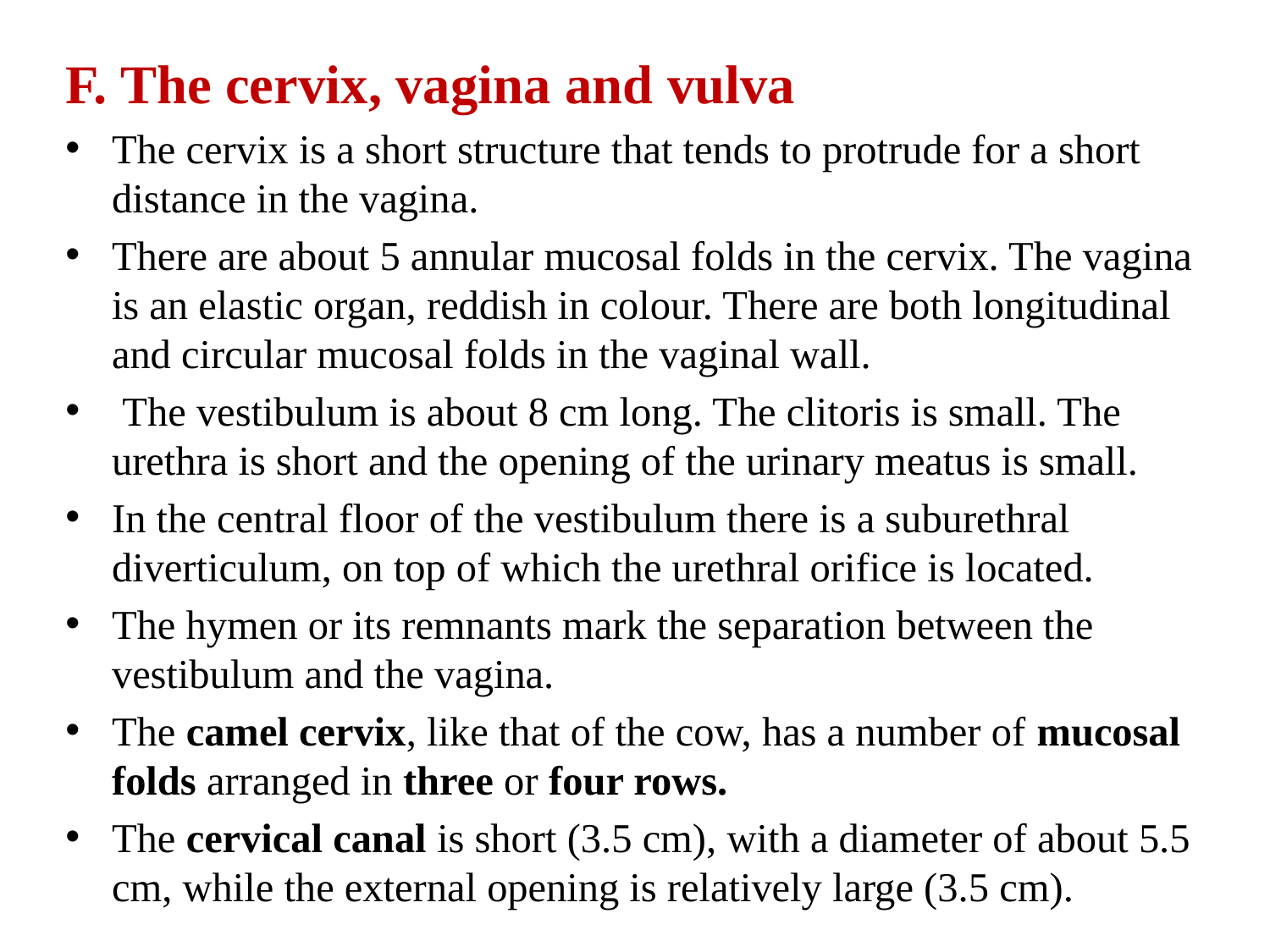

F. The cervix, vagina and vulva
The cervix is a short structure that tends to protrude for a short distance in the vagina.
There are about 5 annular mucosal folds in the cervix. The vagina is an elastic organ, reddish in colour. There are both longitudinal and circular mucosal folds in the vaginal wall.
 The vestibulum is about 8 cm long. The clitoris is small. The urethra is short and the opening of the urinary meatus is small.
In the central floor of the vestibulum there is a suburethral diverticulum, on top of which the urethral orifice is located.
The hymen or its remnants mark the separation between the vestibulum and the vagina.
The camel cervix, like that of the cow, has a number of mucosal folds arranged in three or four rows.
The cervical canal is short (3.5 cm), with a diameter of about 5.5 cm, while the external opening is relatively large (3.5 cm).